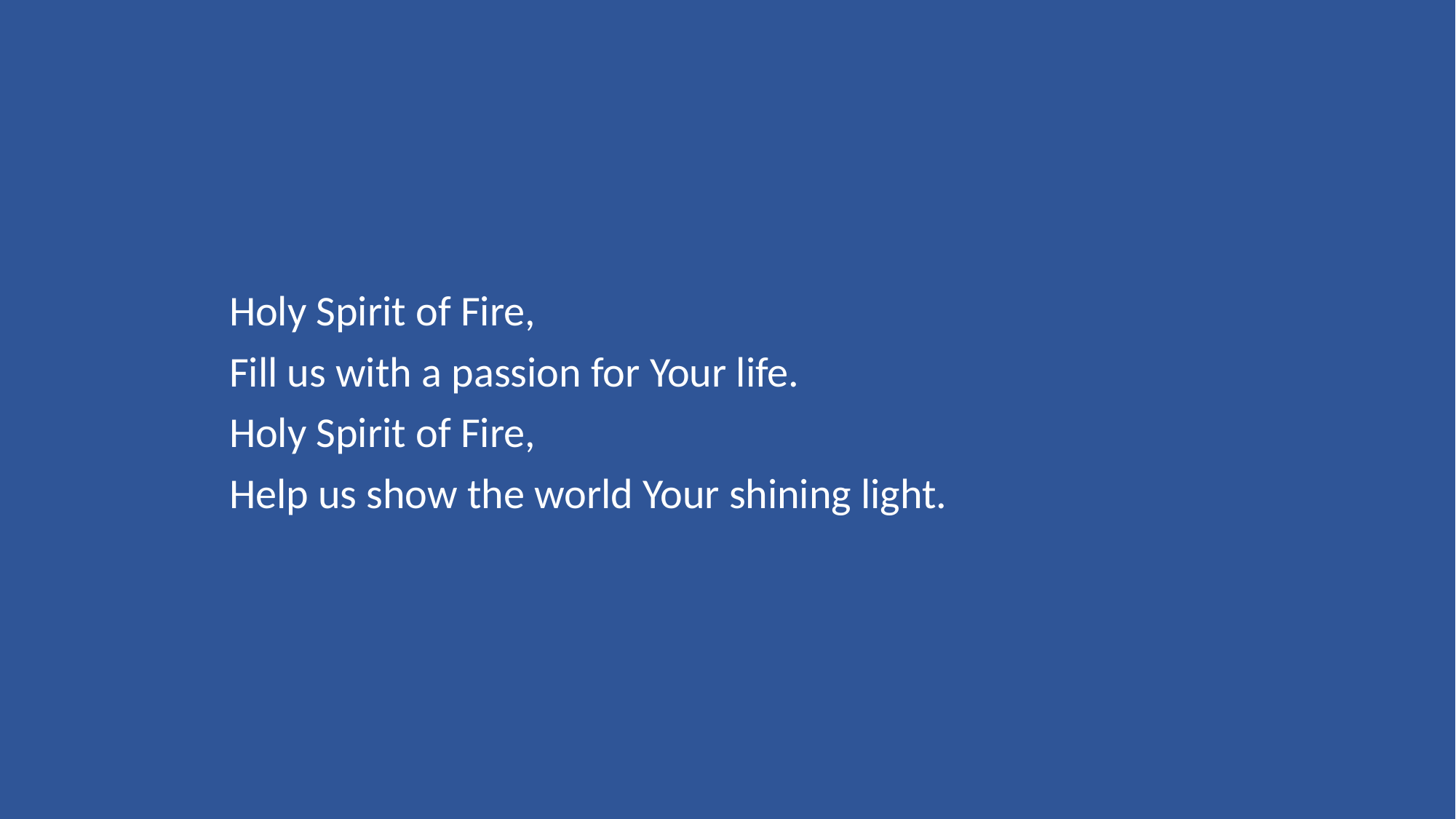

Holy Spirit of Fire,
Fill us with a passion for Your life.
Holy Spirit of Fire,
Help us show the world Your shining light.